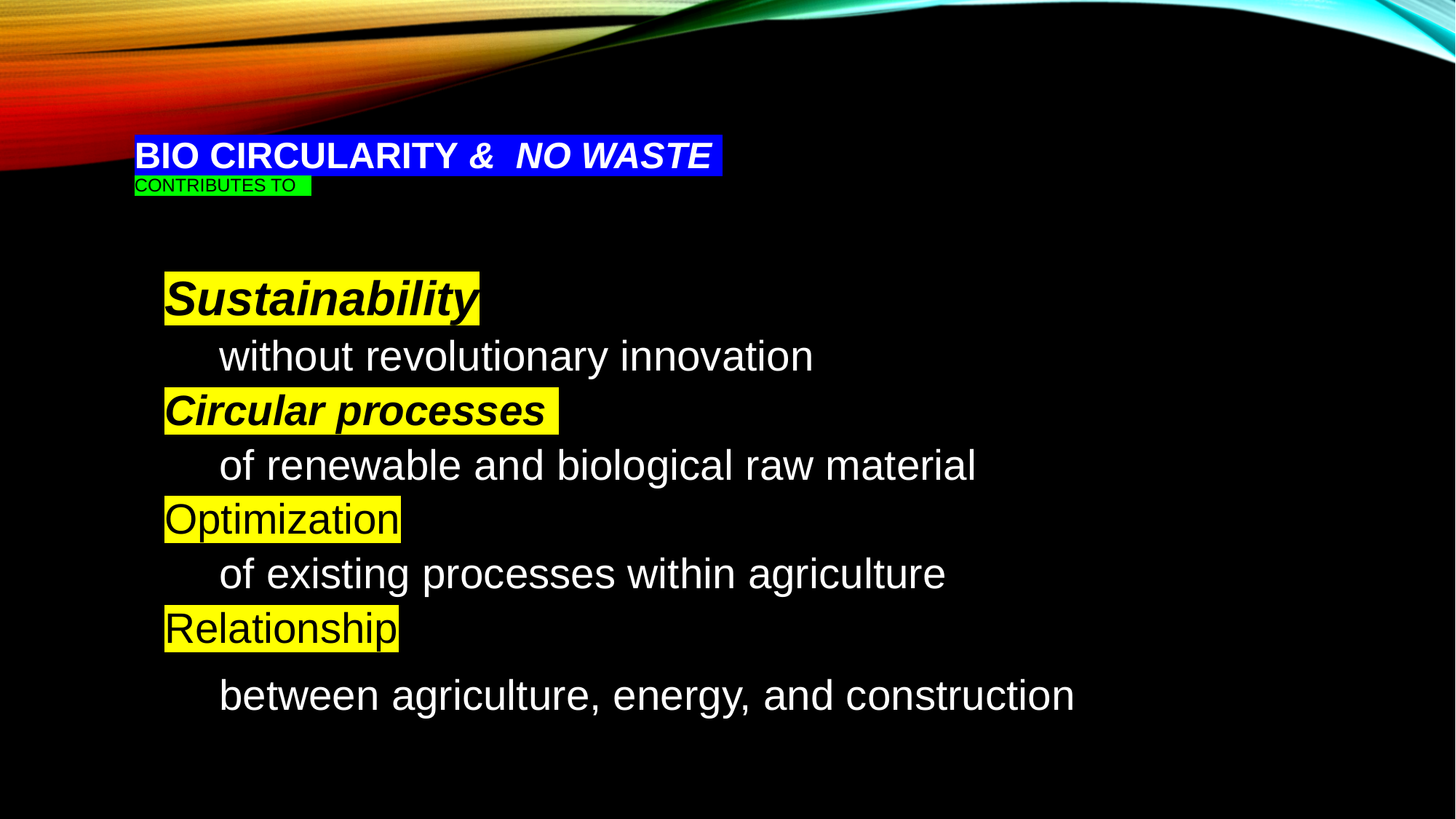

# Bio circularity &  No Waste contributes to
Sustainability
without revolutionary innovation
Circular processes
of renewable and biological raw material
Optimization
of existing processes within agriculture
Relationship
between agriculture, energy, and construction